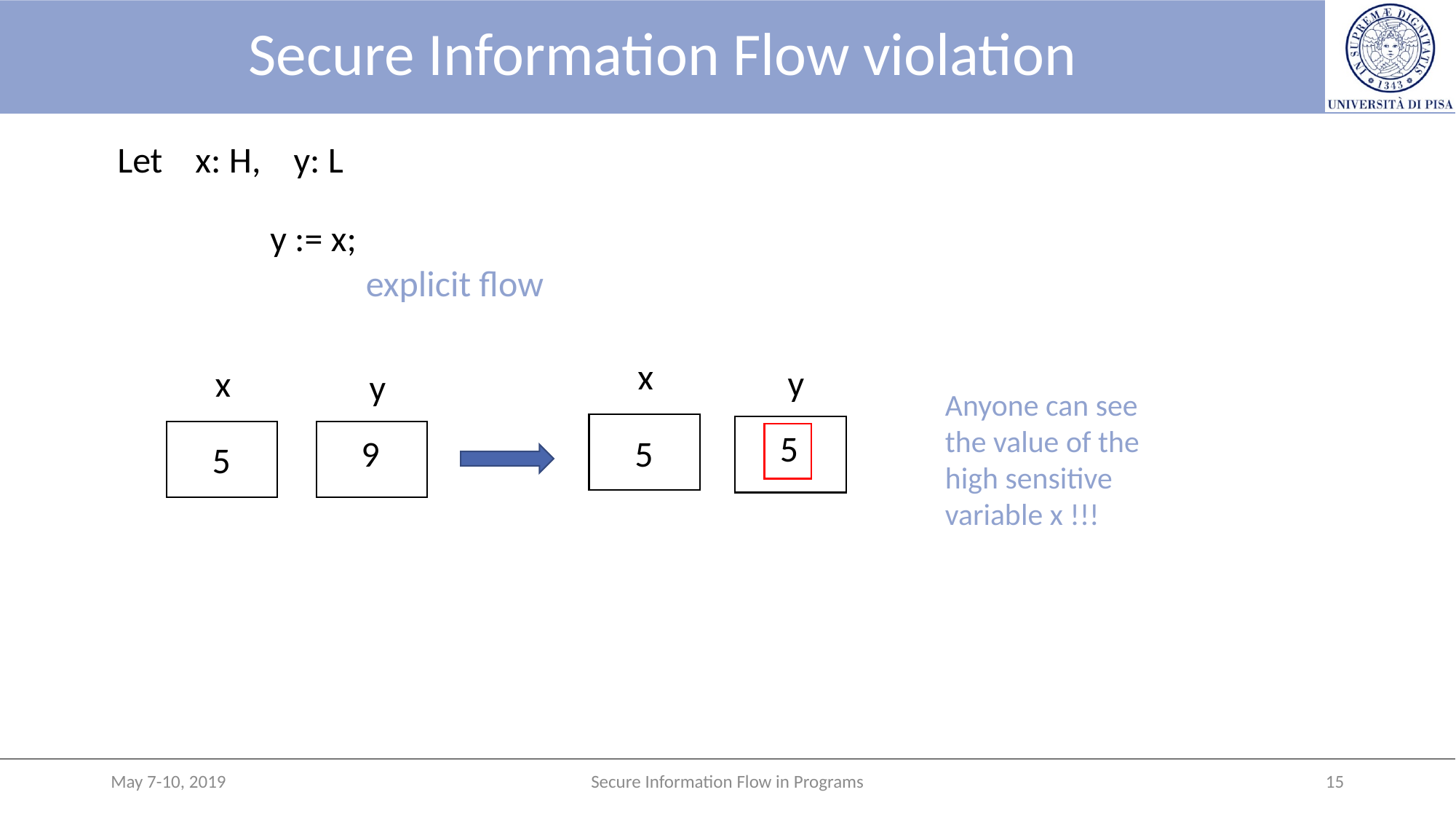

# Secure Information Flow violation
Let    x: H,    y: L

		  y := x;
explicit flow
y
y
x
x
Anyone can see the value of the high sensitive variable x !!!

5

9
5
5

May 7-10, 2019
Secure Information Flow in Programs
15